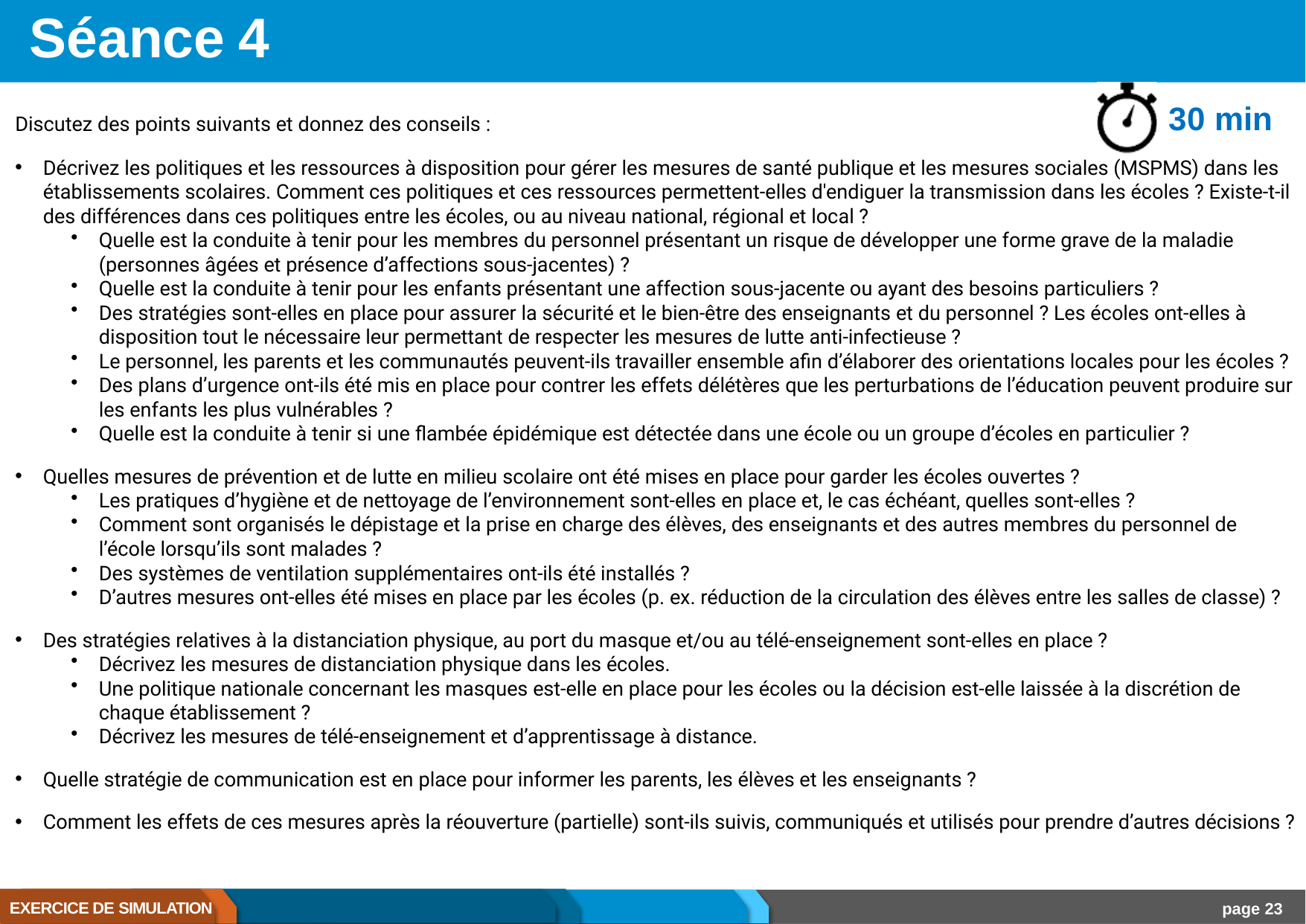

#
Séance 4

30 min
Discutez des points suivants et donnez des conseils :

Décrivez les politiques et les ressources à disposition pour gérer les mesures de santé publique et les mesures sociales (MSPMS) dans les établissements scolaires. Comment ces politiques et ces ressources permettent-elles d'endiguer la transmission dans les écoles ? Existe-t-il des différences dans ces politiques entre les écoles, ou au niveau national, régional et local ?
Quelle est la conduite à tenir pour les membres du personnel présentant un risque de développer une forme grave de la maladie (personnes âgées et présence d’affections sous-jacentes) ?
Quelle est la conduite à tenir pour les enfants présentant une affection sous-jacente ou ayant des besoins particuliers ?
Des stratégies sont-elles en place pour assurer la sécurité et le bien-être des enseignants et du personnel ? Les écoles ont-elles à disposition tout le nécessaire leur permettant de respecter les mesures de lutte anti-infectieuse ?
Le personnel, les parents et les communautés peuvent-ils travailler ensemble afin d’élaborer des orientations locales pour les écoles ?
Des plans d’urgence ont-ils été mis en place pour contrer les effets délétères que les perturbations de l’éducation peuvent produire sur les enfants les plus vulnérables ?
Quelle est la conduite à tenir si une flambée épidémique est détectée dans une école ou un groupe d’écoles en particulier ?

Quelles mesures de prévention et de lutte en milieu scolaire ont été mises en place pour garder les écoles ouvertes ?
Les pratiques d’hygiène et de nettoyage de l’environnement sont-elles en place et, le cas échéant, quelles sont-elles ?
Comment sont organisés le dépistage et la prise en charge des élèves, des enseignants et des autres membres du personnel de l’école lorsqu’ils sont malades ?
Des systèmes de ventilation supplémentaires ont-ils été installés ?
D’autres mesures ont-elles été mises en place par les écoles (p. ex. réduction de la circulation des élèves entre les salles de classe) ?

Des stratégies relatives à la distanciation physique, au port du masque et/ou au télé-enseignement sont-elles en place ?
Décrivez les mesures de distanciation physique dans les écoles.
Une politique nationale concernant les masques est-elle en place pour les écoles ou la décision est-elle laissée à la discrétion de chaque établissement ?
Décrivez les mesures de télé-enseignement et d’apprentissage à distance.

Quelle stratégie de communication est en place pour informer les parents, les élèves et les enseignants ?

Comment les effets de ces mesures après la réouverture (partielle) sont-ils suivis, communiqués et utilisés pour prendre d’autres décisions ?
COVID-19
20 October 2020
EXERCICE DE SIMULATION
page 23